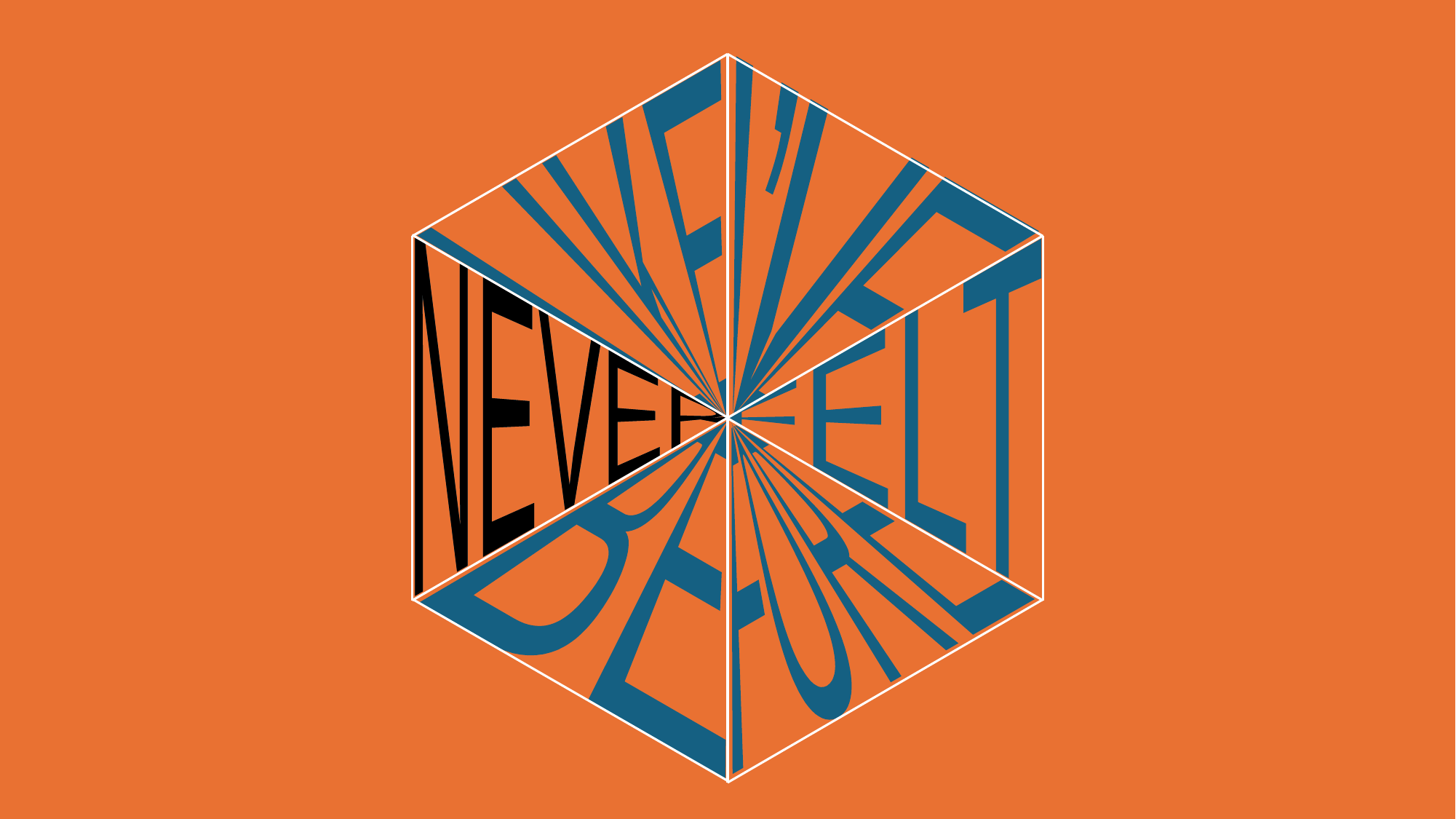

I’VE
LIKE
NEVER
NEVER
FELT
BE
FORE